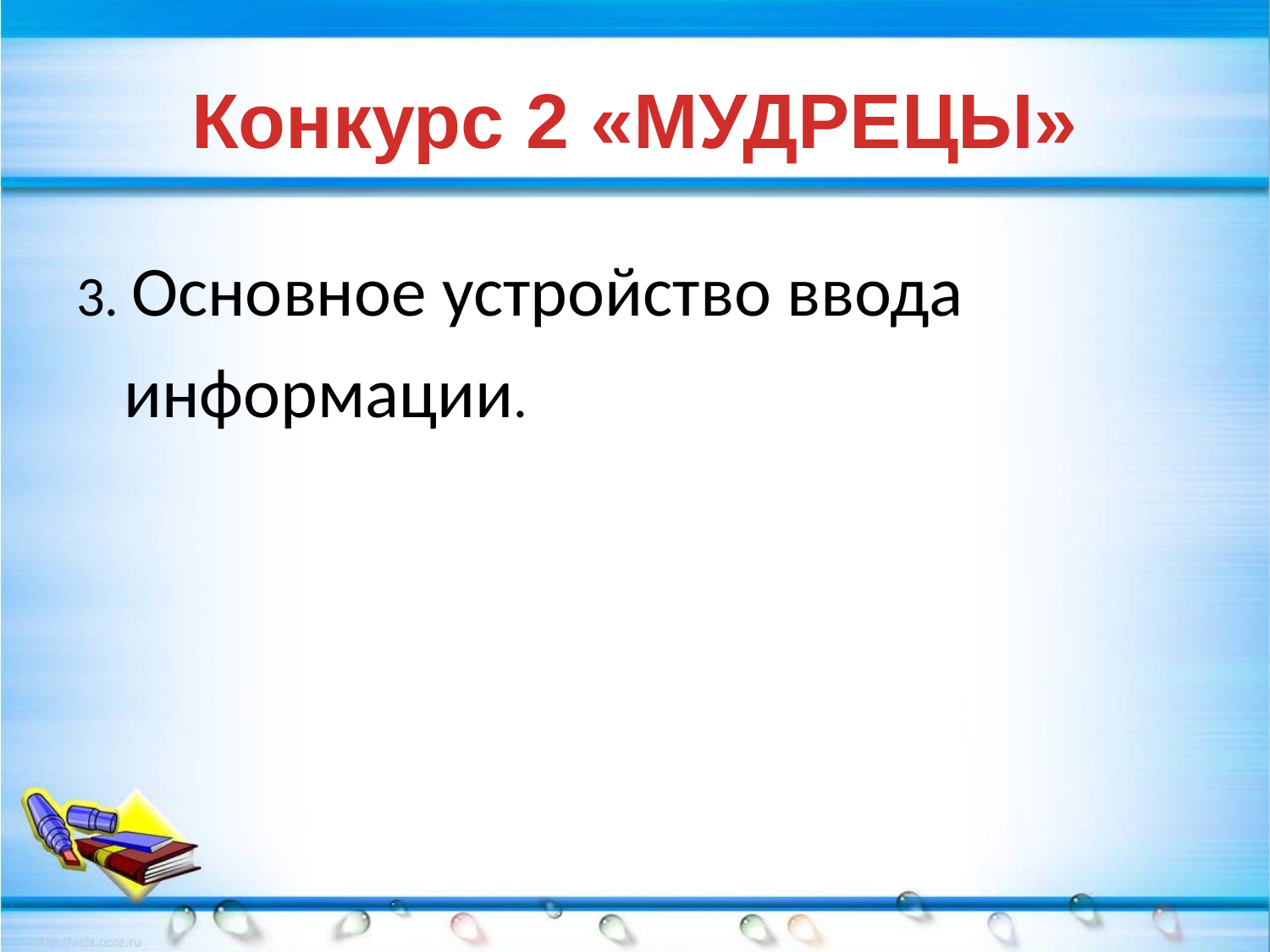

# Конкурс 2 «МУДРЕЦЫ»
3. Основное устройство ввода информации.